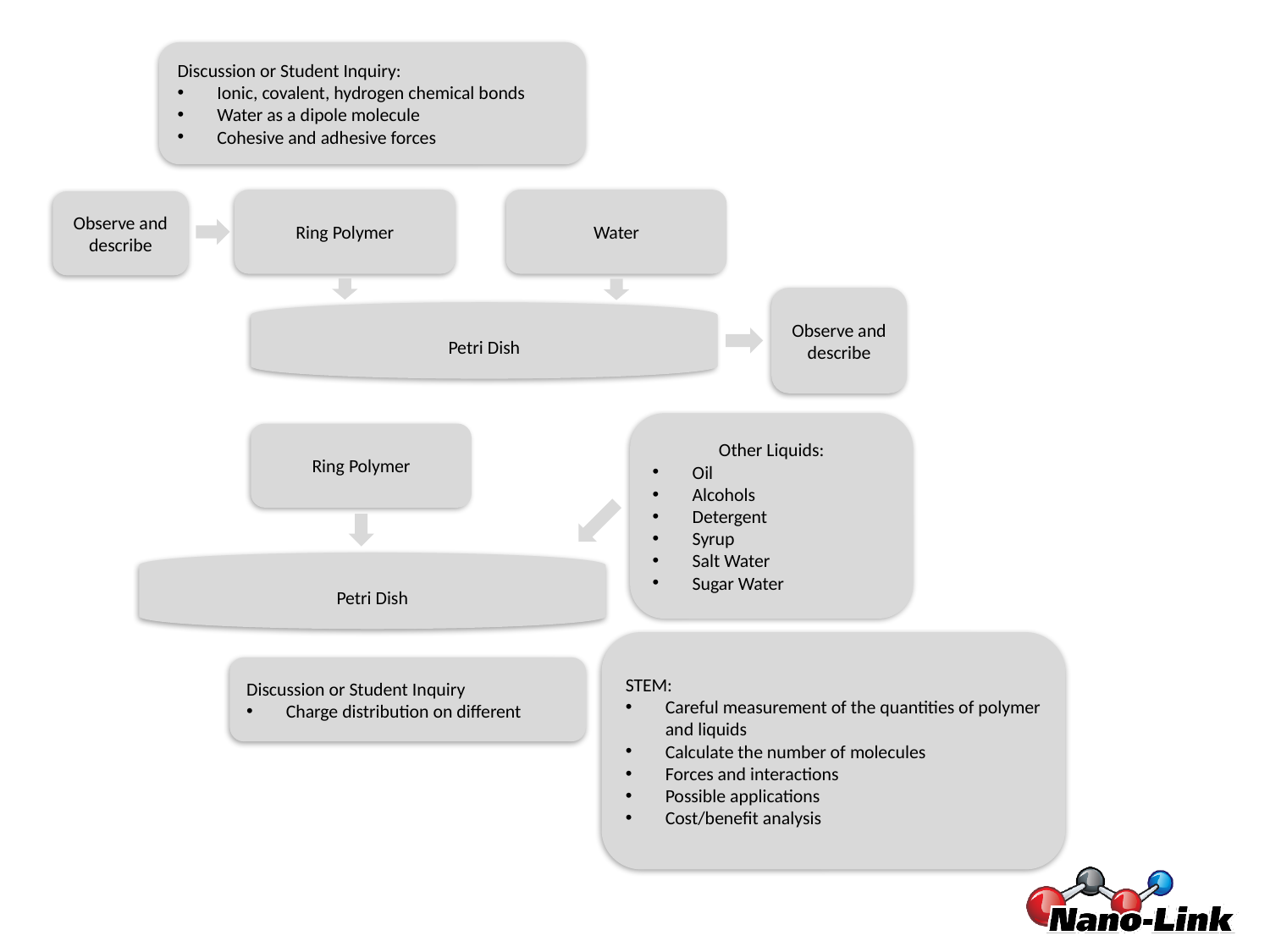

Discussion or Student Inquiry:
Ionic, covalent, hydrogen chemical bonds
Water as a dipole molecule
Cohesive and adhesive forces
Ring Polymer
Water
Observe and describe

Observe and describe
Petri Dish

Other Liquids:
Oil
Alcohols
Detergent
Syrup
Salt Water
Sugar Water
Ring Polymer

Petri Dish
STEM:
Careful measurement of the quantities of polymer and liquids
Calculate the number of molecules
Forces and interactions
Possible applications
Cost/benefit analysis
Discussion or Student Inquiry
Charge distribution on different